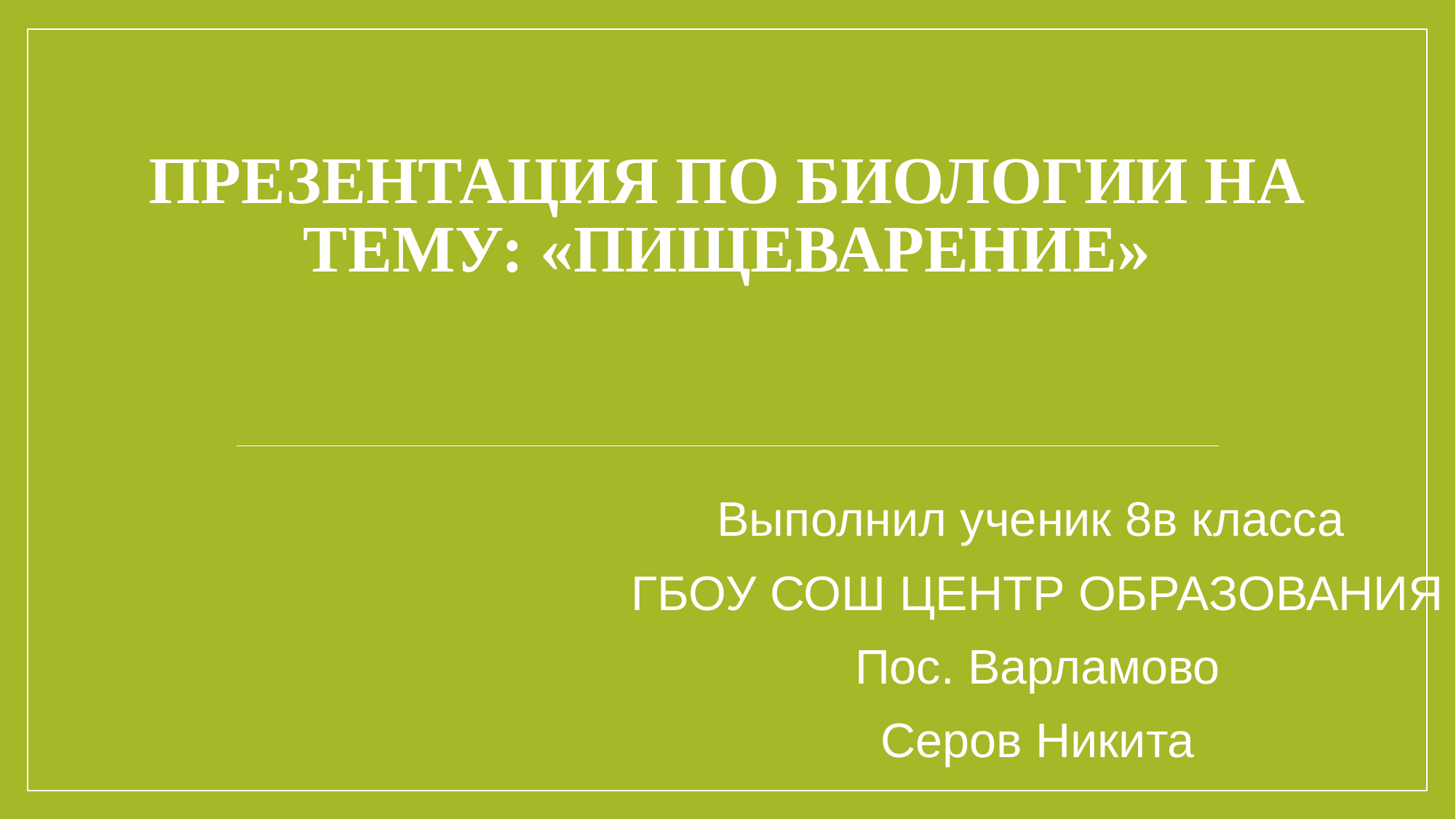

# Презентация по биологии на тему: «Пищеварение»
Выполнил ученик 8в класса
ГБОУ СОШ ЦЕНТР ОБРАЗОВАНИЯ
Пос. Варламово
Серов Никита